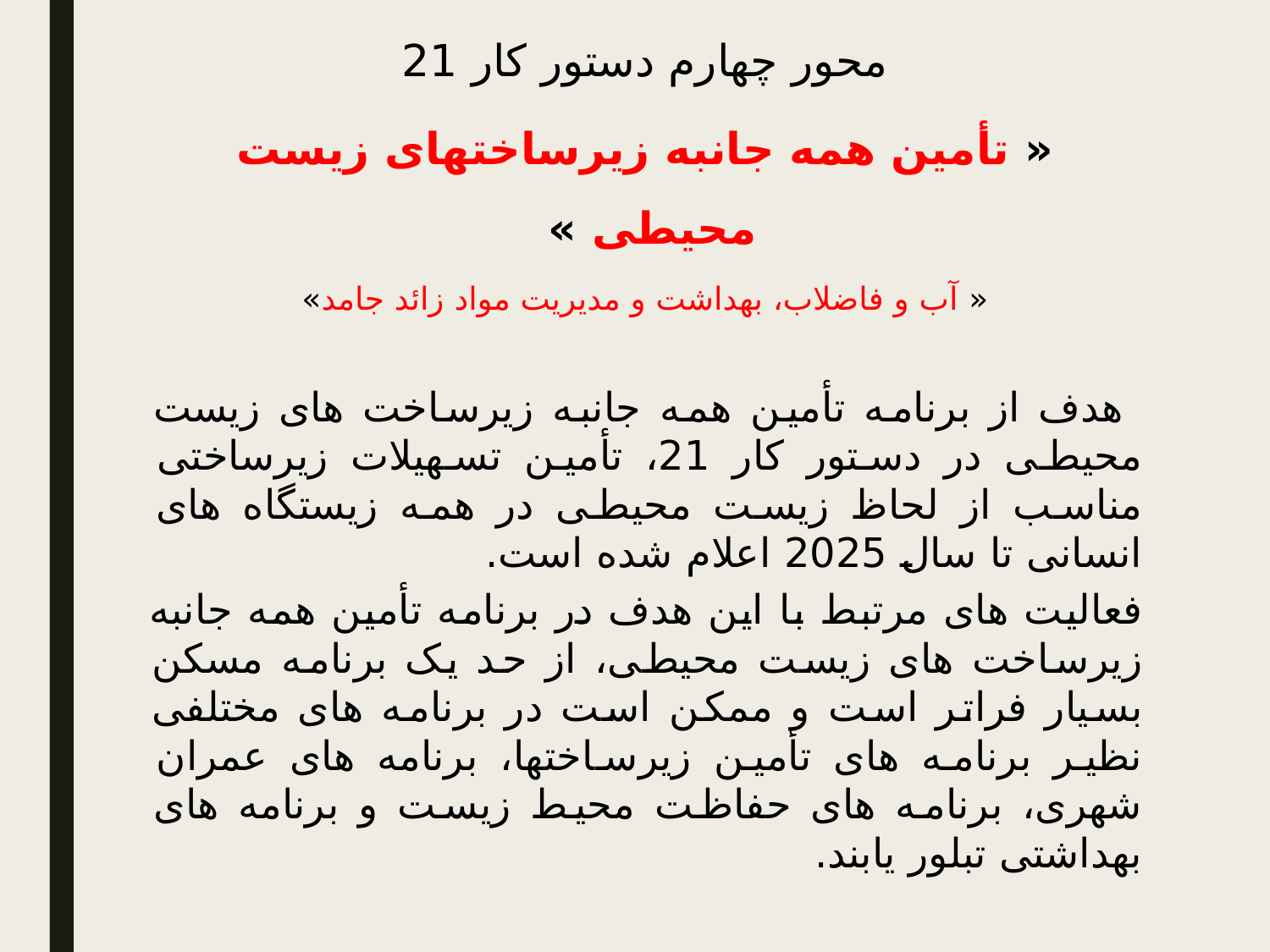

محور چهارم دستور کار 21
« تأمین همه جانبه زیرساختهای زیست محیطی »
« آب و فاضلاب، بهداشت و مدیریت مواد زائد جامد»

 هدف از برنامه تأمین همه جانبه زیرساخت های زیست محیطی در دستور کار 21، تأمین تسهیلات زیرساختی مناسب از لحاظ زیست محیطی در همه زیستگاه های انسانی تا سال 2025 اعلام شده است.
فعالیت های مرتبط با این هدف در برنامه تأمین همه جانبه زیرساخت های زیست محیطی، از حد یک برنامه مسکن بسیار فراتر است و ممکن است در برنامه های مختلفی نظیر برنامه های تأمین زیرساختها، برنامه های عمران شهری، برنامه های حفاظت محیط زیست و برنامه های بهداشتی تبلور یابند.